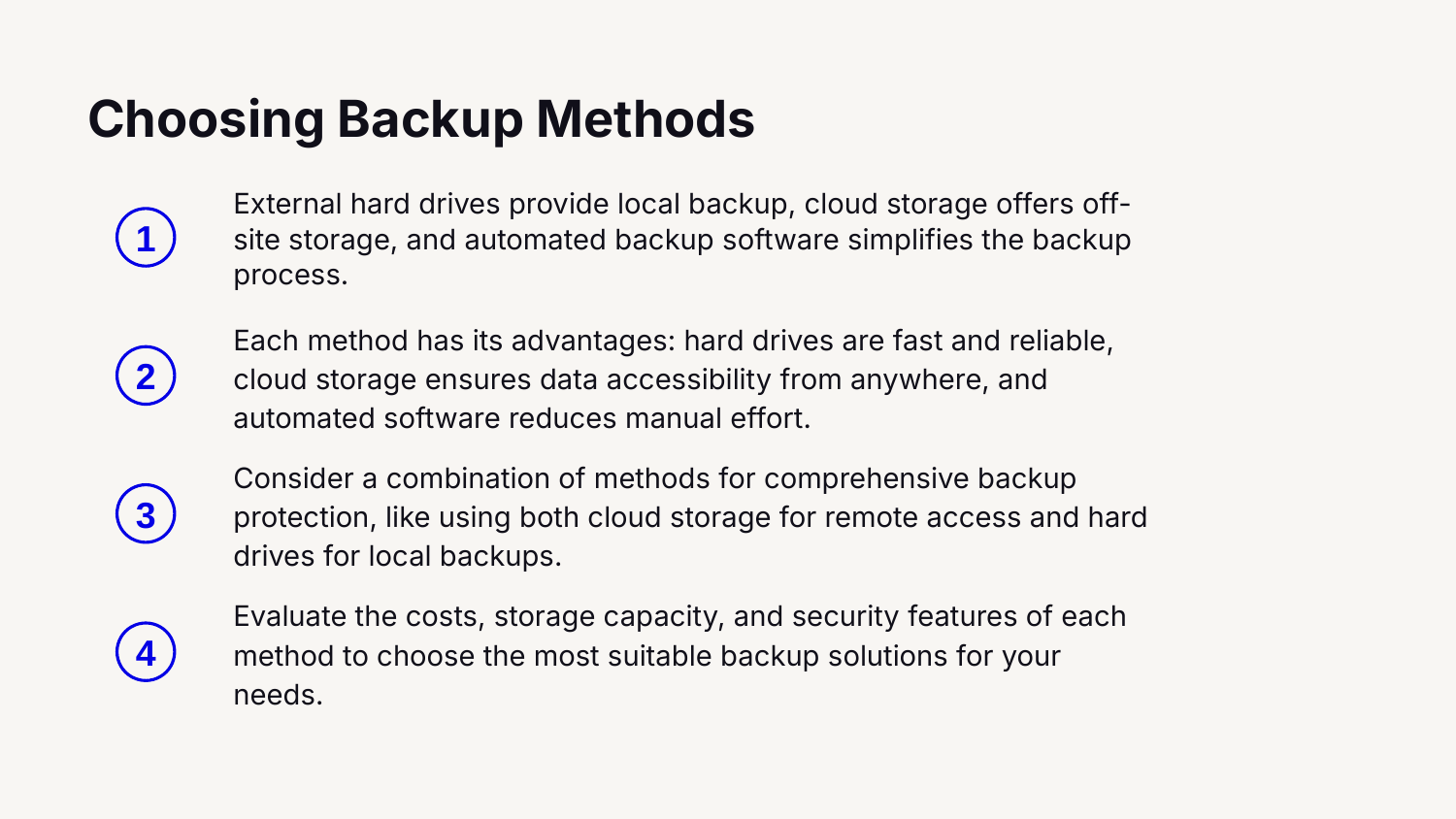

# Choosing Backup Methods
External hard drives provide local backup, cloud storage offers off-site storage, and automated backup software simplifies the backup process.
1
Each method has its advantages: hard drives are fast and reliable, cloud storage ensures data accessibility from anywhere, and automated software reduces manual effort.
2
Consider a combination of methods for comprehensive backup protection, like using both cloud storage for remote access and hard drives for local backups.
3
Evaluate the costs, storage capacity, and security features of each method to choose the most suitable backup solutions for your needs.
4